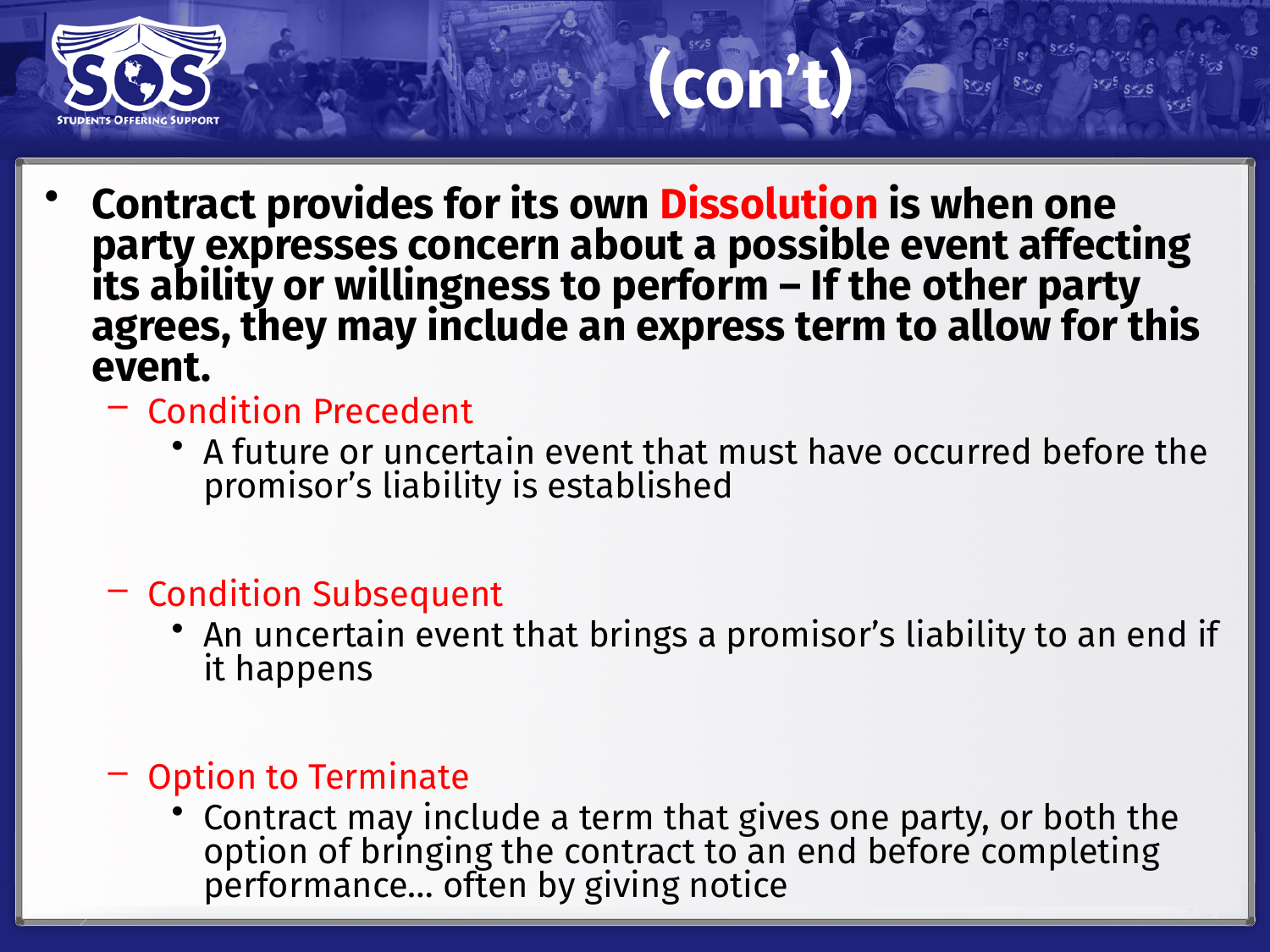

# (con’t)
Contract provides for its own Dissolution is when one party expresses concern about a possible event affecting its ability or willingness to perform – If the other party agrees, they may include an express term to allow for this event.
Condition Precedent
A future or uncertain event that must have occurred before the promisor’s liability is established

Condition Subsequent
An uncertain event that brings a promisor’s liability to an end if it happens

Option to Terminate
Contract may include a term that gives one party, or both the option of bringing the contract to an end before completing performance… often by giving notice